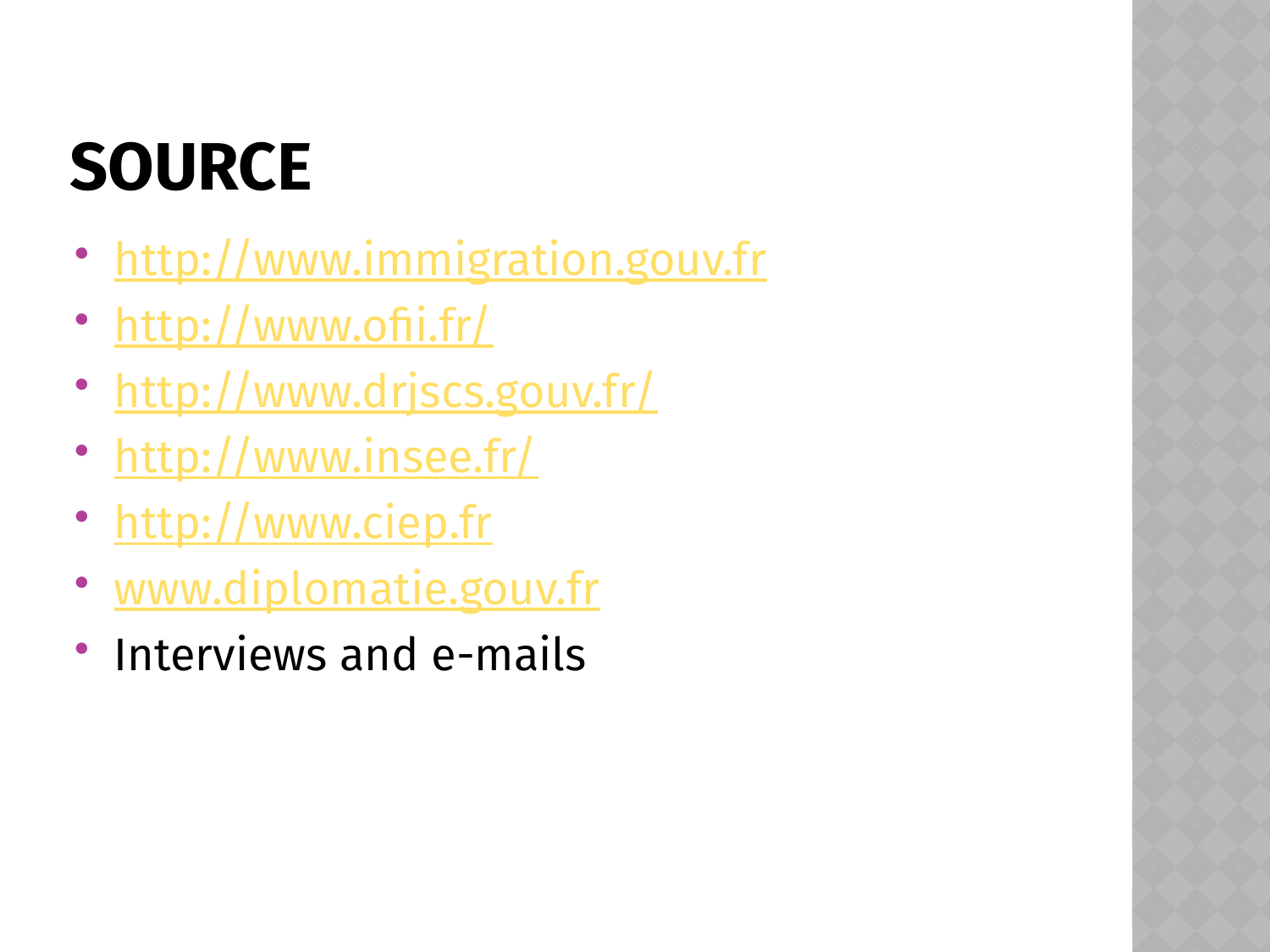

# Source
http://www.immigration.gouv.fr
http://www.ofii.fr/
http://www.drjscs.gouv.fr/
http://www.insee.fr/
http://www.ciep.fr
www.diplomatie.gouv.fr
Interviews and e-mails